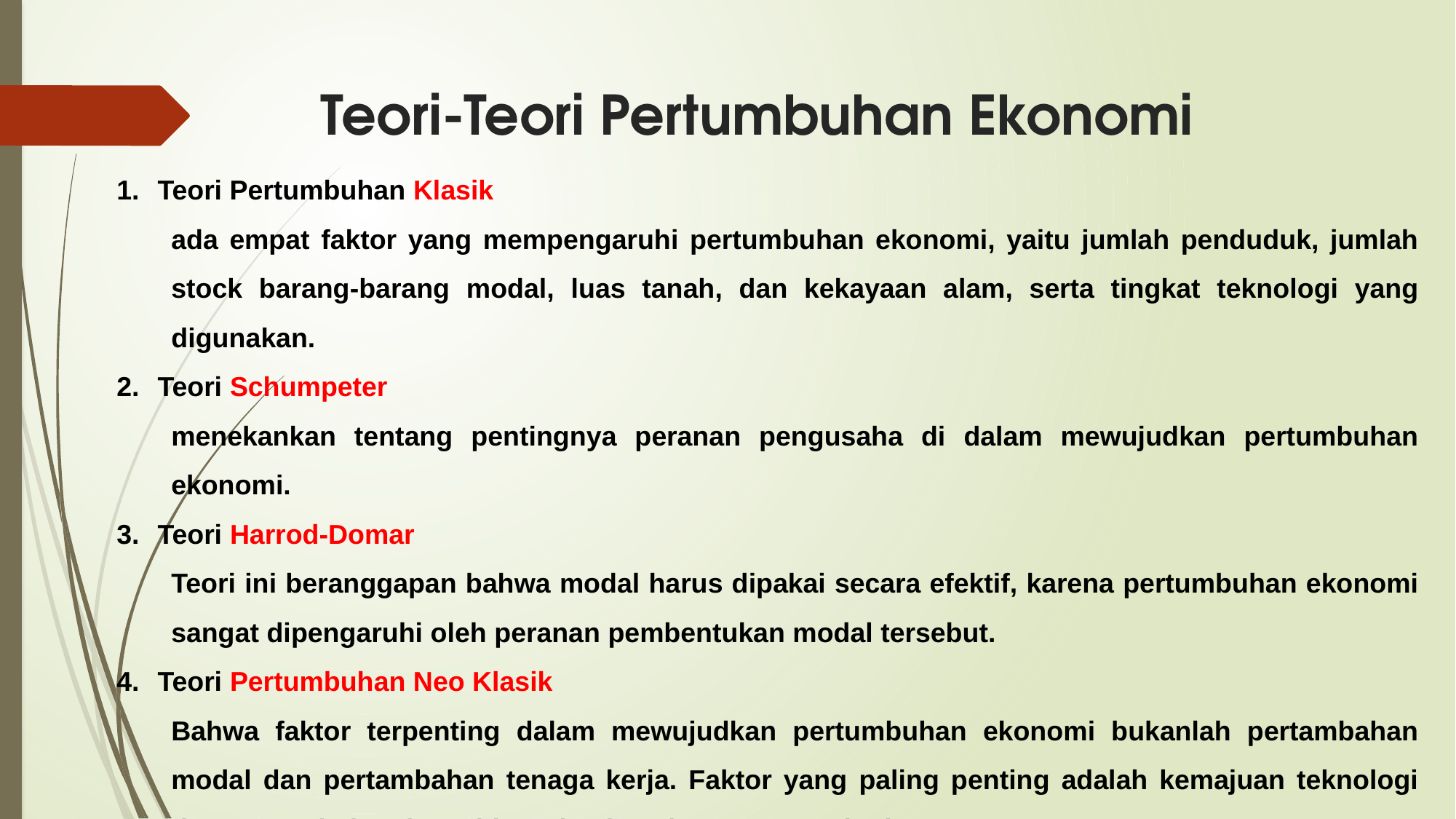

# Teori-Teori Pertumbuhan Ekonomi
Teori Pertumbuhan Klasik
ada empat faktor yang mempengaruhi pertumbuhan ekonomi, yaitu jumlah penduduk, jumlah stock barang-barang modal, luas tanah, dan kekayaan alam, serta tingkat teknologi yang digunakan.
Teori Schumpeter
menekankan tentang pentingnya peranan pengusaha di dalam mewujudkan pertumbuhan ekonomi.
Teori Harrod-Domar
Teori ini beranggapan bahwa modal harus dipakai secara efektif, karena pertumbuhan ekonomi sangat dipengaruhi oleh peranan pembentukan modal tersebut.
Teori Pertumbuhan Neo Klasik
Bahwa faktor terpenting dalam mewujudkan pertumbuhan ekonomi bukanlah pertambahan modal dan pertambahan tenaga kerja. Faktor yang paling penting adalah kemajuan teknologi dan pertambahan kemahiran dan kepakaran tenaga kerja